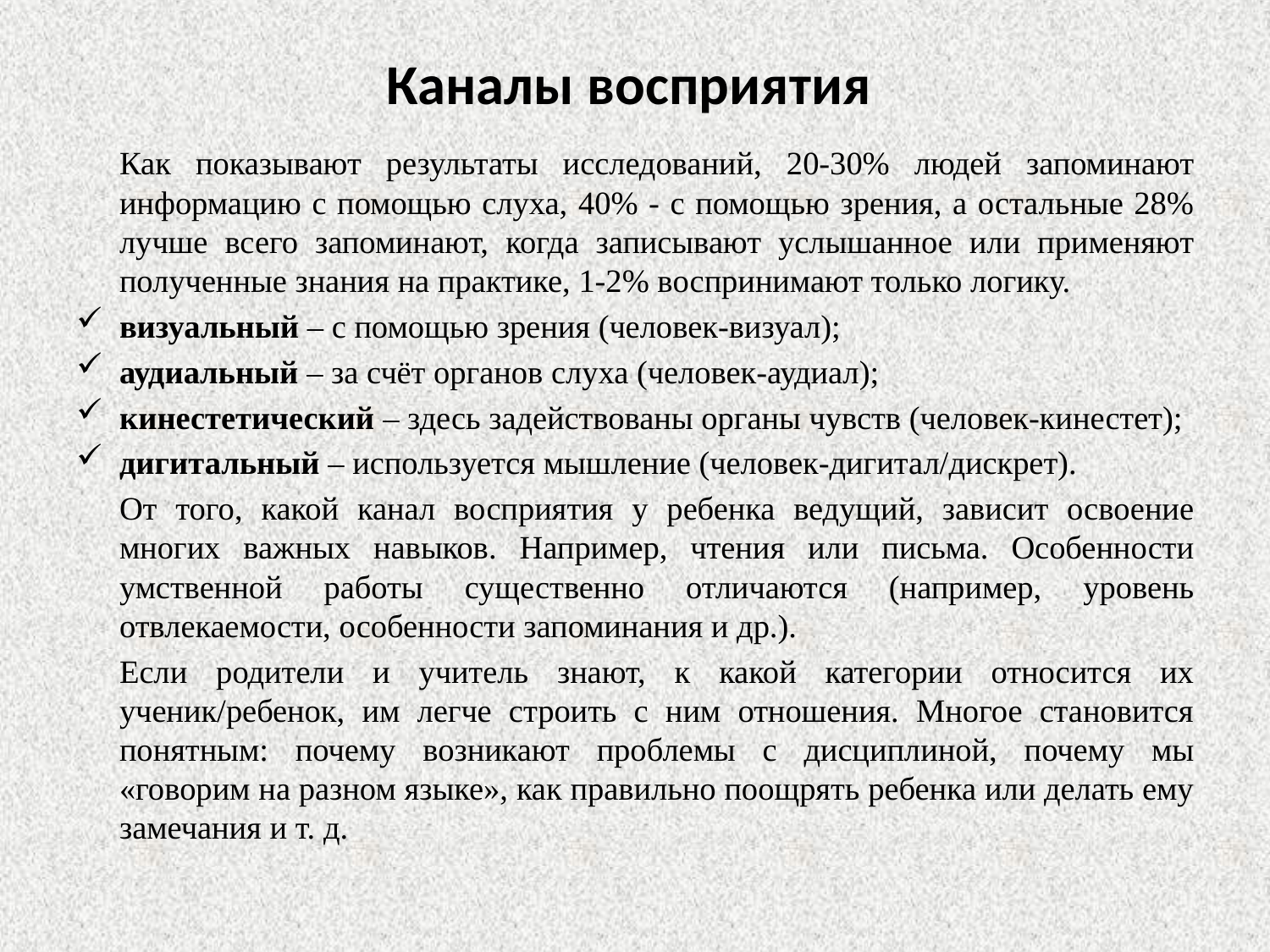

# Каналы восприятия
		Как показывают результаты исследований, 20-30% людей запоминают информацию с помощью слуха, 40% - с помощью зрения, а остальные 28% лучше всего запоминают, когда записывают услышанное или применяют полученные знания на практике, 1-2% воспринимают только логику.
визуальный – с помощью зрения (человек-визуал);
аудиальный – за счёт органов слуха (человек-аудиал);
кинестетический – здесь задействованы органы чувств (человек-кинестет);
дигитальный – используется мышление (человек-дигитал/дискрет).
		От того, какой канал восприятия у ребенка ведущий, зависит освоение многих важных навыков. Например, чтения или письма. Особенности умственной работы существенно отличаются (например, уровень отвлекаемости, особенности запоминания и др.).
		Если родители и учитель знают, к какой категории относится их ученик/ребенок, им легче строить с ним отношения. Многое становится понятным: почему возникают проблемы с дисциплиной, почему мы «говорим на разном языке», как правильно поощрять ребенка или делать ему замечания и т. д.